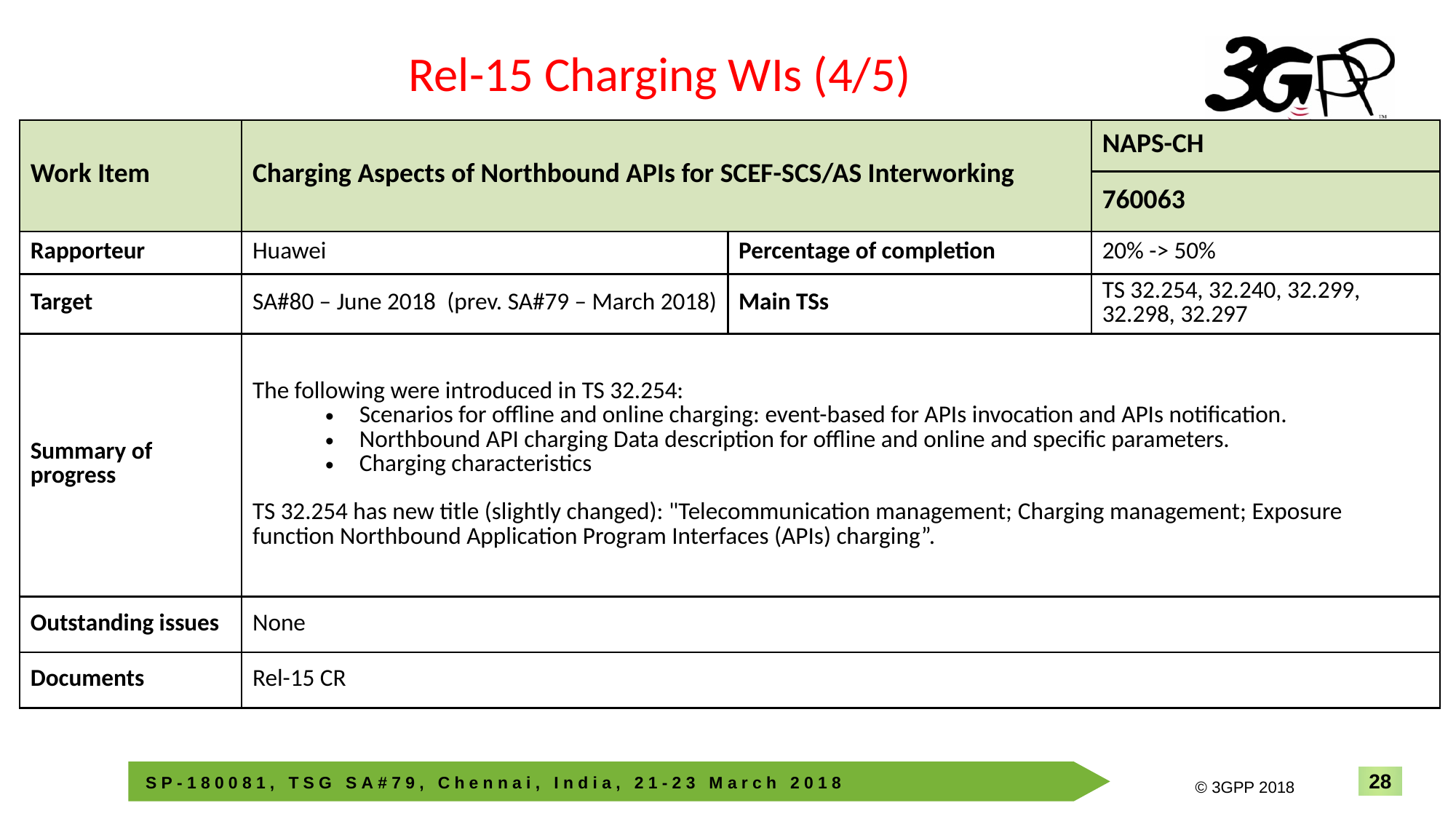

Rel-15 Charging WIs (4/5)
| Work Item | Charging Aspects of Northbound APIs for SCEF-SCS/AS Interworking |  | NAPS-CH |
| --- | --- | --- | --- |
|  |  |  | 760063 |
| Rapporteur | Huawei | Percentage of completion | 20% -> 50% |
| Target | SA#80 – June 2018 (prev. SA#79 – March 2018) | Main TSs | TS 32.254, 32.240, 32.299, 32.298, 32.297 |
| Summary of progress | The following were introduced in TS 32.254: Scenarios for offline and online charging: event-based for APIs invocation and APIs notification. Northbound API charging Data description for offline and online and specific parameters. Charging characteristics TS 32.254 has new title (slightly changed): "Telecommunication management; Charging management; Exposure function Northbound Application Program Interfaces (APIs) charging”. |  |  |
| Outstanding issues | None |  |  |
| Documents | Rel-15 CR |  |  |